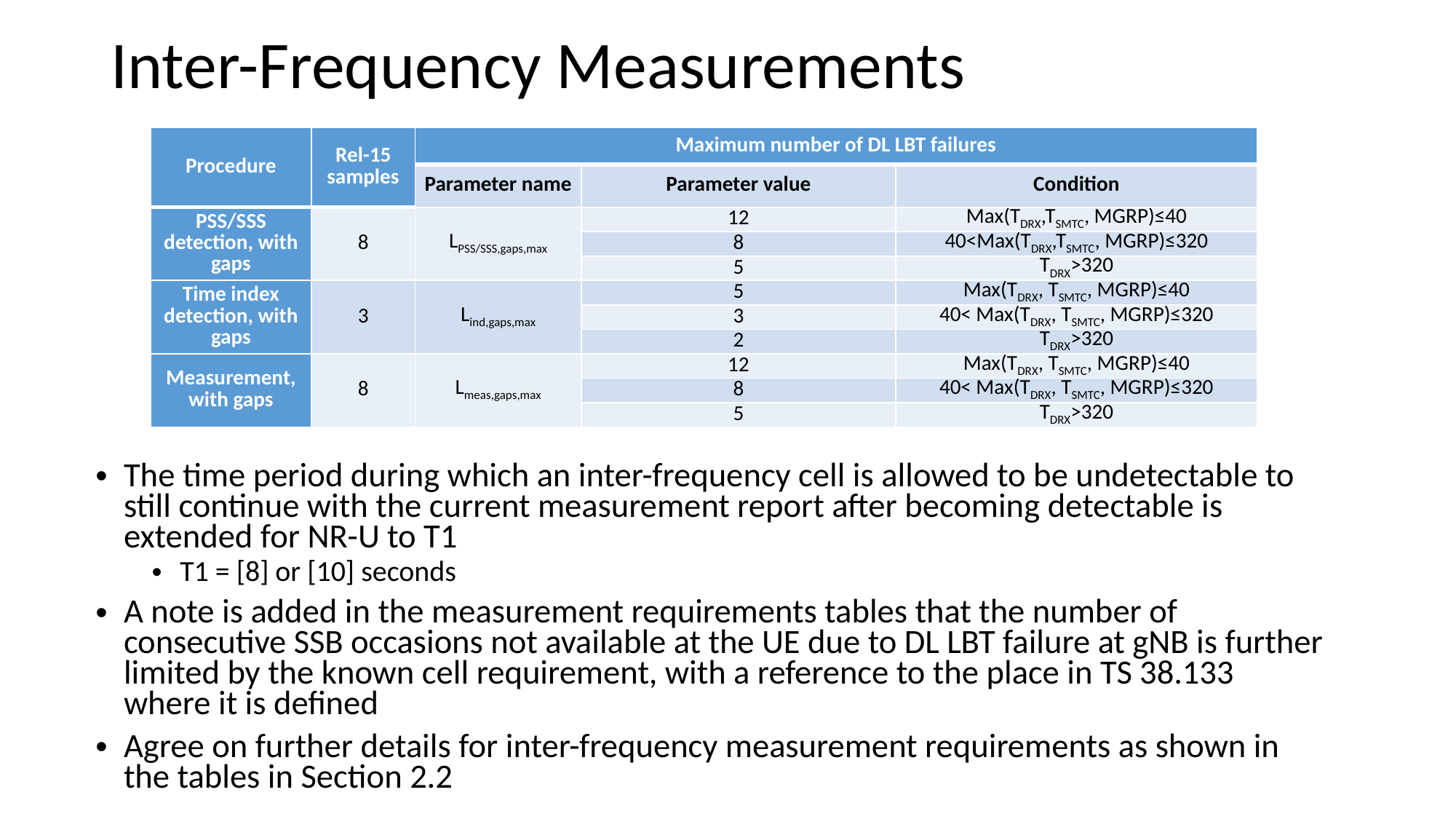

# Inter-Frequency Measurements
| Procedure | Rel-15 samples | Maximum number of DL LBT failures |  |  |
| --- | --- | --- | --- | --- |
|  |  | Parameter name | Parameter value | Condition |
| PSS/SSS detection, with gaps | 8 | LPSS/SSS,gaps,max | 12 | Max(TDRX,TSMTC, MGRP)≤40 |
|  |  |  | 8 | 40<Max(TDRX,TSMTC, MGRP)≤320 |
|  |  |  | 5 | TDRX>320 |
| Time index detection, with gaps | 3 | Lind,gaps,max | 5 | Max(TDRX, TSMTC, MGRP)≤40 |
|  |  |  | 3 | 40< Max(TDRX, TSMTC, MGRP)≤320 |
|  |  |  | 2 | TDRX>320 |
| Measurement, with gaps | 8 | Lmeas,gaps,max | 12 | Max(TDRX, TSMTC, MGRP)≤40 |
|  |  |  | 8 | 40< Max(TDRX, TSMTC, MGRP)≤320 |
|  |  |  | 5 | TDRX>320 |
The time period during which an inter-frequency cell is allowed to be undetectable to still continue with the current measurement report after becoming detectable is extended for NR-U to T1
T1 = [8] or [10] seconds
A note is added in the measurement requirements tables that the number of consecutive SSB occasions not available at the UE due to DL LBT failure at gNB is further limited by the known cell requirement, with a reference to the place in TS 38.133 where it is defined
Agree on further details for inter-frequency measurement requirements as shown in the tables in Section 2.2